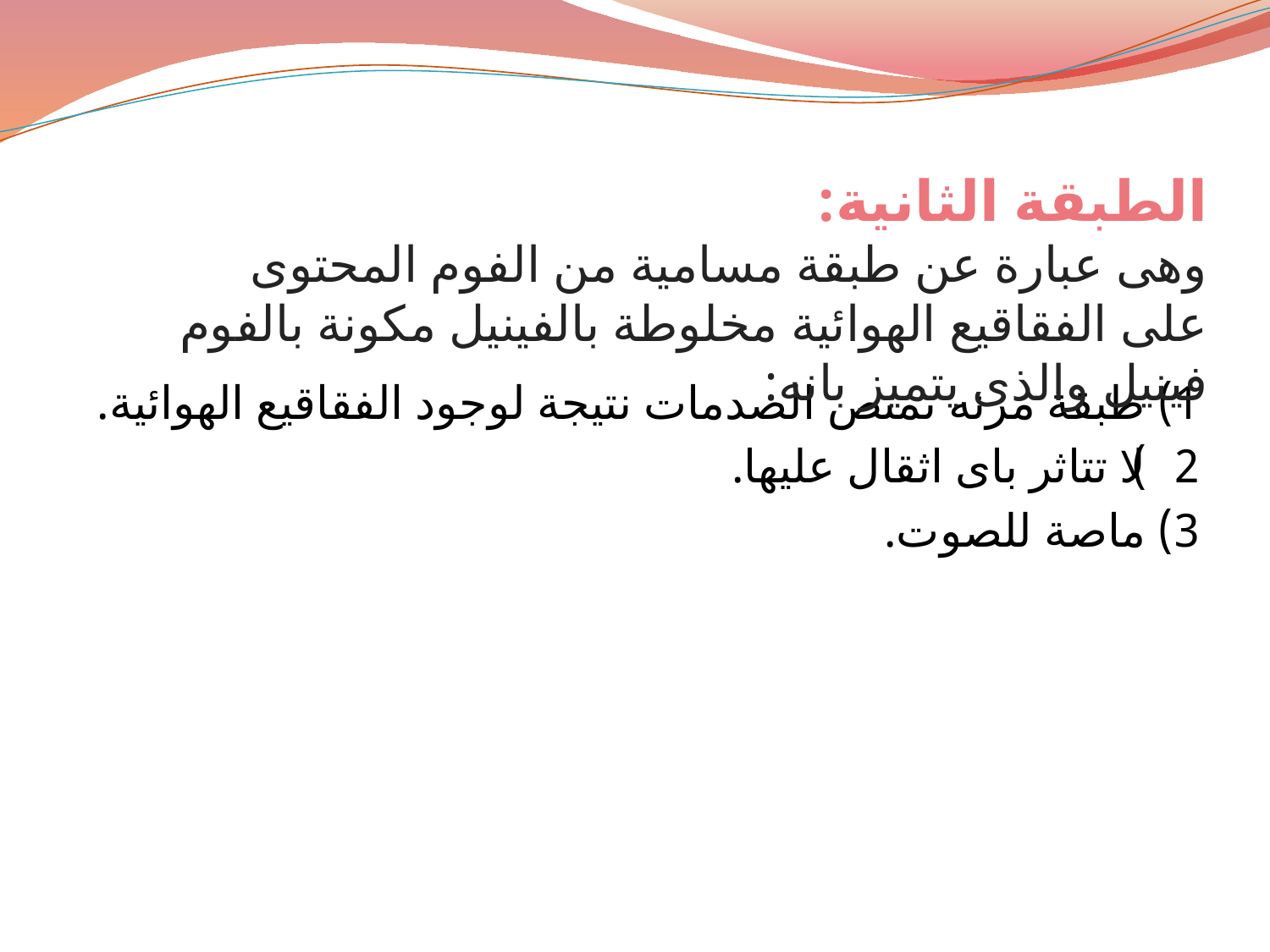

الطبقة الثانية:
وهى عبارة عن طبقة مسامية من الفوم المحتوى على الفقاقيع الهوائية مخلوطة بالفينيل مكونة بالفوم فينيل والذى يتميز بانه:
1) طبقة مرنه تمتص الصدمات نتيجة لوجود الفقاقيع الهوائية.
2) لا تتاثر باى اثقال عليها.
3) ماصة للصوت.